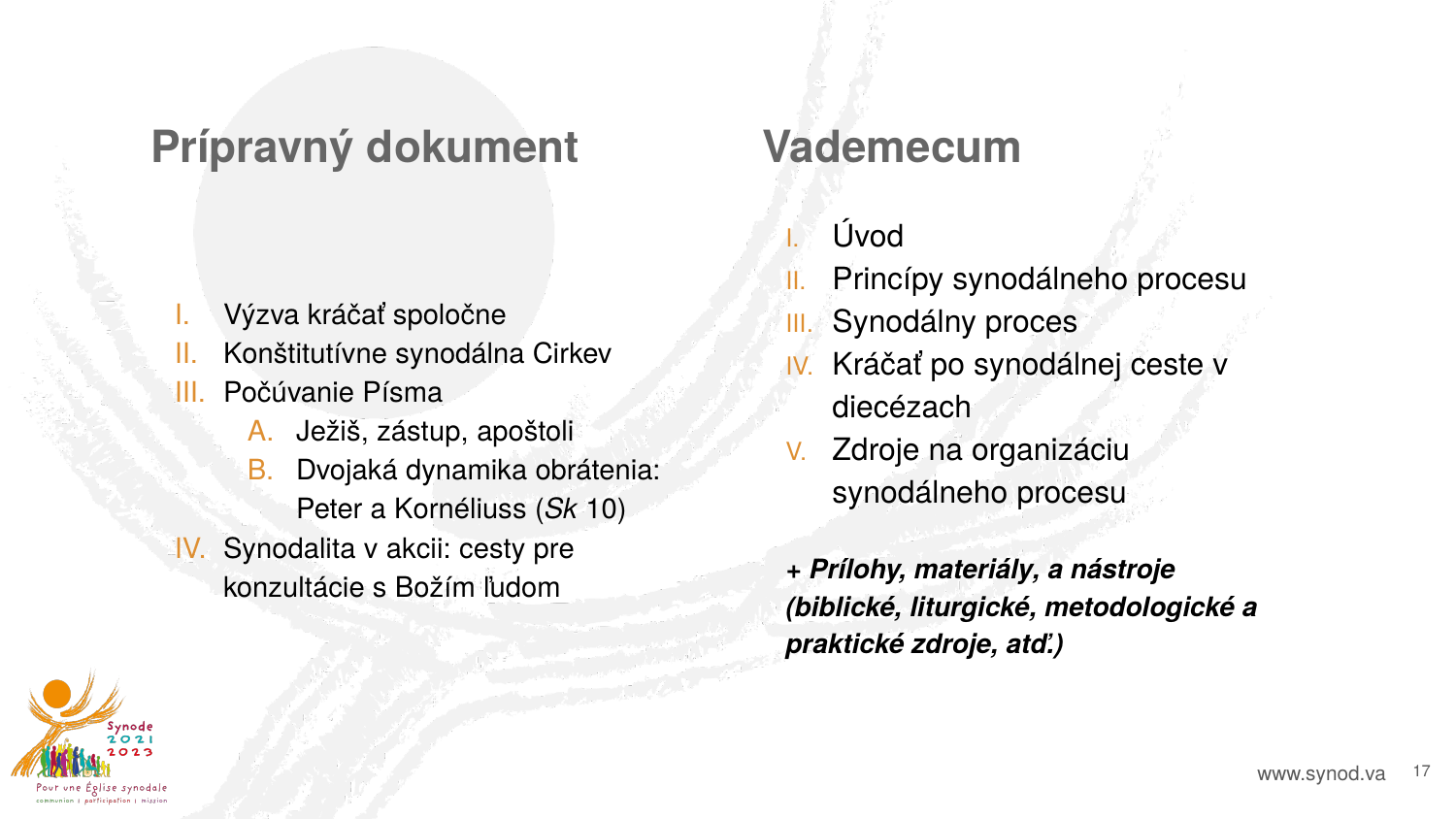

Prípravný dokument
Vademecum
Úvod
Princípy synodálneho procesu
Synodálny proces
Kráčať po synodálnej ceste v diecézach
Zdroje na organizáciu synodálneho procesu

+ Prílohy, materiály, a nástroje (biblické, liturgické, metodologické a praktické zdroje, atď.)
Výzva kráčať spoločne
Konštitutívne synodálna Cirkev
Počúvanie Písma
Ježiš, zástup, apoštoli
Dvojaká dynamika obrátenia: Peter a Kornéliuss (Sk 10)
Synodalita v akcii: cesty pre konzultácie s Božím ľudom
17